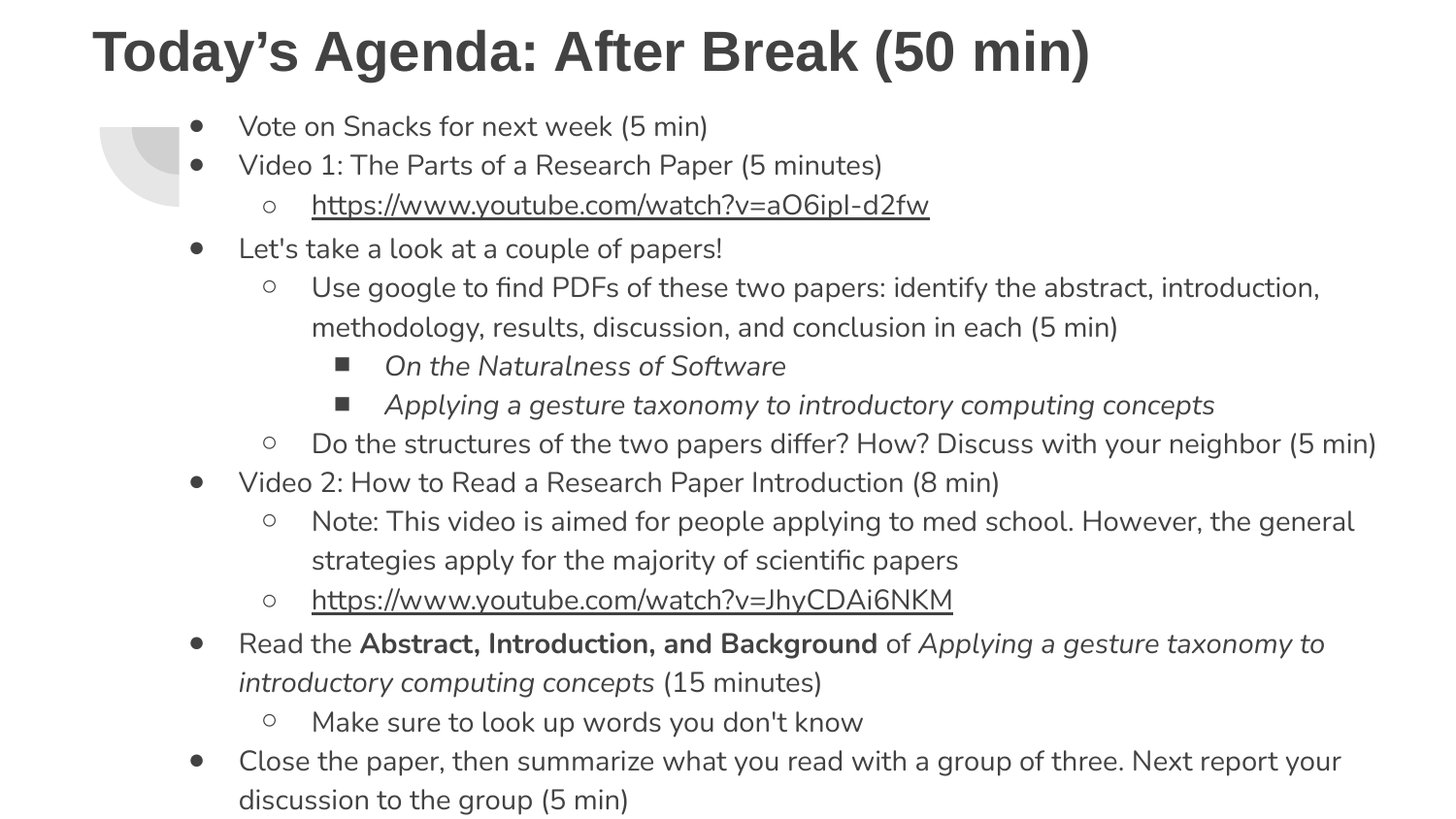

# Today’s Agenda: After Break (50 min)
Vote on Snacks for next week (5 min)
Video 1: The Parts of a Research Paper (5 minutes)
https://www.youtube.com/watch?v=aO6ipI-d2fw
Let's take a look at a couple of papers!
Use google to find PDFs of these two papers: identify the abstract, introduction, methodology, results, discussion, and conclusion in each (5 min)
On the Naturalness of Software
Applying a gesture taxonomy to introductory computing concepts
Do the structures of the two papers differ? How? Discuss with your neighbor (5 min)
Video 2: How to Read a Research Paper Introduction (8 min)
Note: This video is aimed for people applying to med school. However, the general strategies apply for the majority of scientific papers
https://www.youtube.com/watch?v=JhyCDAi6NKM
Read the Abstract, Introduction, and Background of Applying a gesture taxonomy to introductory computing concepts (15 minutes)
Make sure to look up words you don't know
Close the paper, then summarize what you read with a group of three. Next report your discussion to the group (5 min)